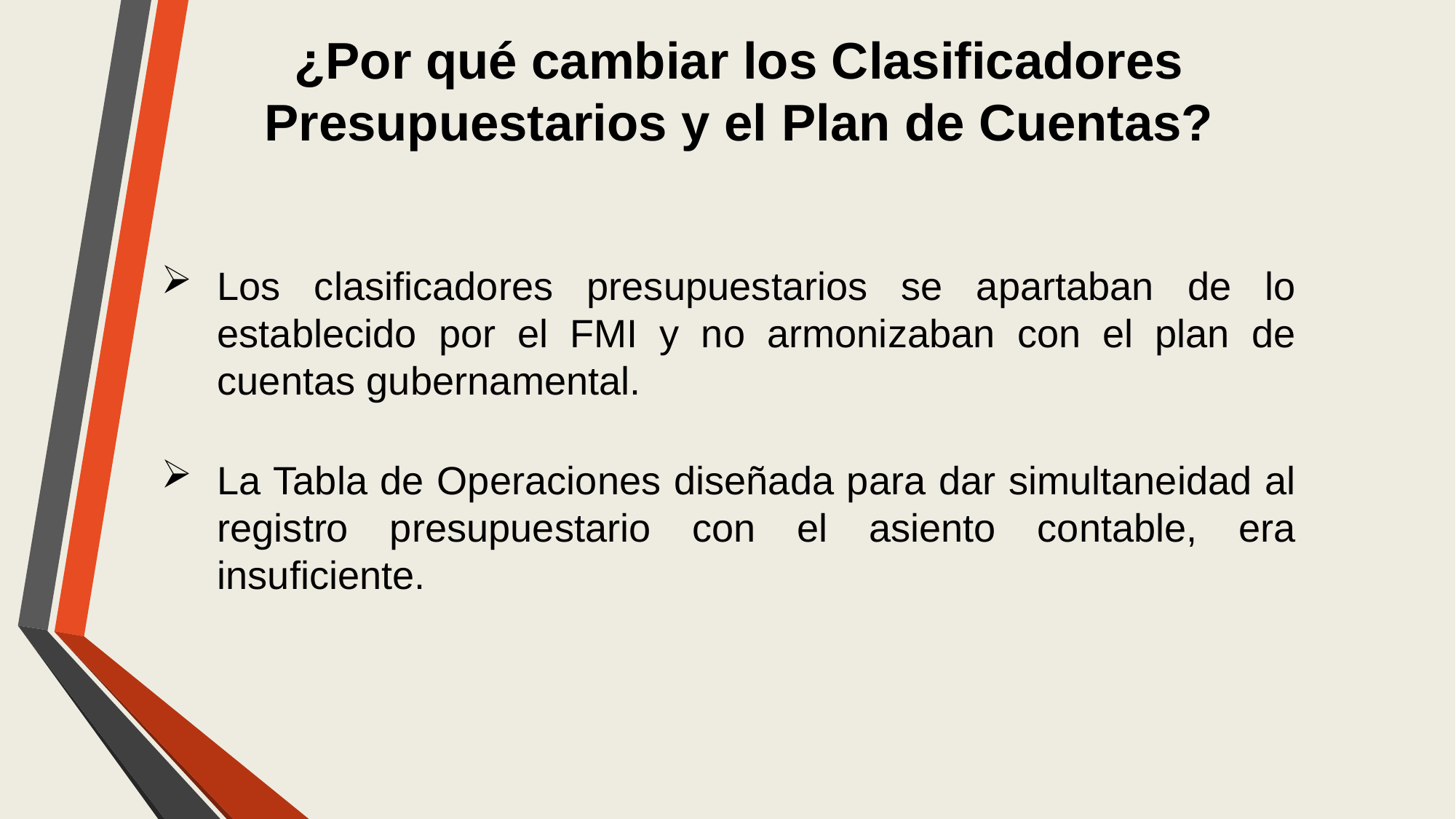

¿Por qué cambiar los Clasificadores Presupuestarios y el Plan de Cuentas?

Los clasificadores presupuestarios se apartaban de lo establecido por el FMI y no armonizaban con el plan de cuentas gubernamental.

La Tabla de Operaciones diseñada para dar simultaneidad al registro presupuestario con el asiento contable, era insuficiente.